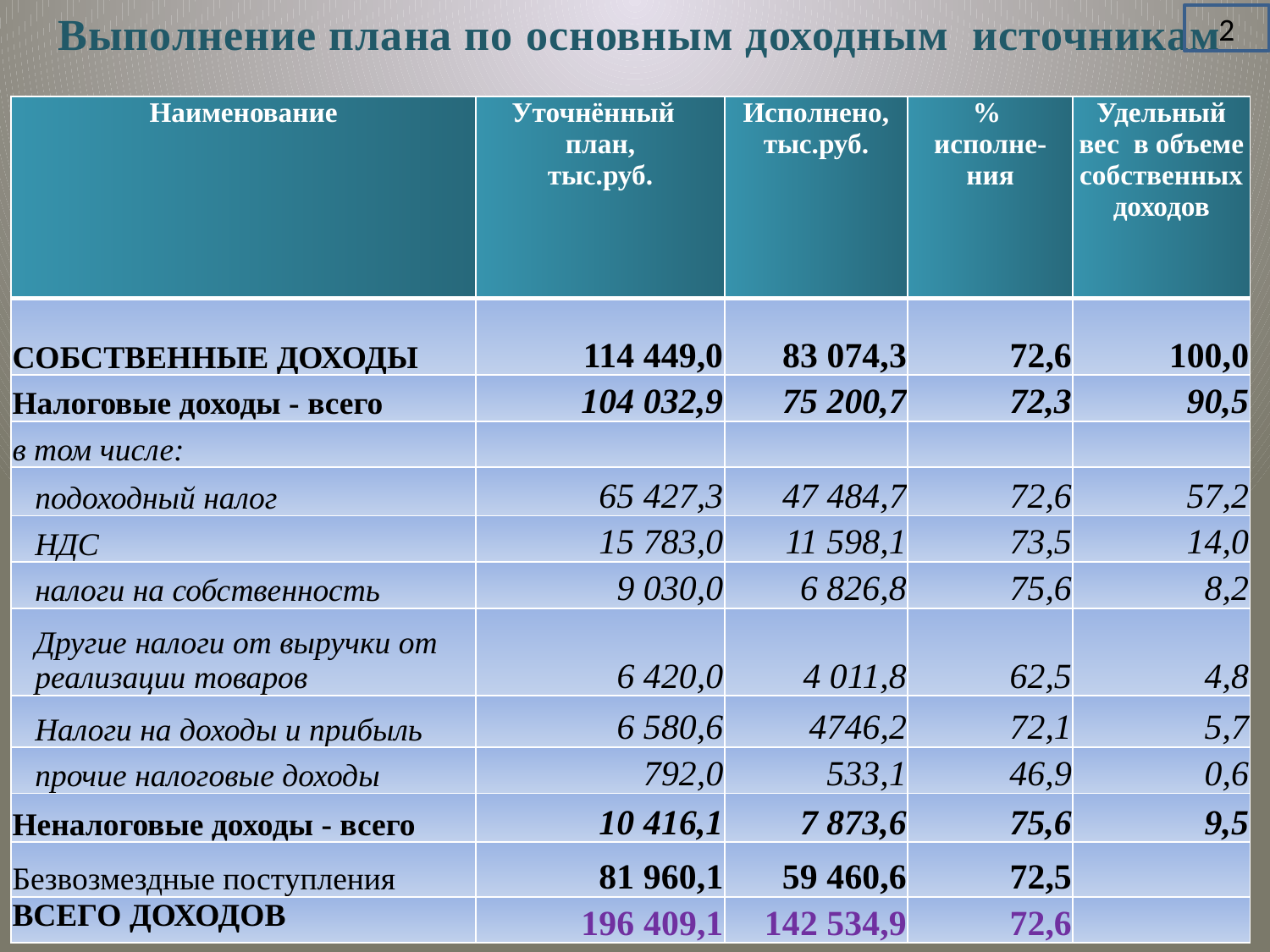

# Выполнение плана по основным доходным  источникам
2
| Наименование | Уточнённый план, тыс.руб. | Исполнено, тыс.руб. | % исполне- ния | Удельный вес в объеме собственных доходов |
| --- | --- | --- | --- | --- |
| СОБСТВЕННЫЕ ДОХОДЫ | 114 449,0 | 83 074,3 | 72,6 | 100,0 |
| Налоговые доходы - всего | 104 032,9 | 75 200,7 | 72,3 | 90,5 |
| в том числе: |  |  |  |  |
| подоходный налог | 65 427,3 | 47 484,7 | 72,6 | 57,2 |
| НДС | 15 783,0 | 11 598,1 | 73,5 | 14,0 |
| налоги на собственность | 9 030,0 | 6 826,8 | 75,6 | 8,2 |
| Другие налоги от выручки от реализации товаров | 6 420,0 | 4 011,8 | 62,5 | 4,8 |
| Налоги на доходы и прибыль | 6 580,6 | 4746,2 | 72,1 | 5,7 |
| прочие налоговые доходы | 792,0 | 533,1 | 46,9 | 0,6 |
| Неналоговые доходы - всего | 10 416,1 | 7 873,6 | 75,6 | 9,5 |
| Безвозмездные поступления | 81 960,1 | 59 460,6 | 72,5 |  |
| ВСЕГО ДОХОДОВ | 196 409,1 | 142 534,9 | 72,6 |  |